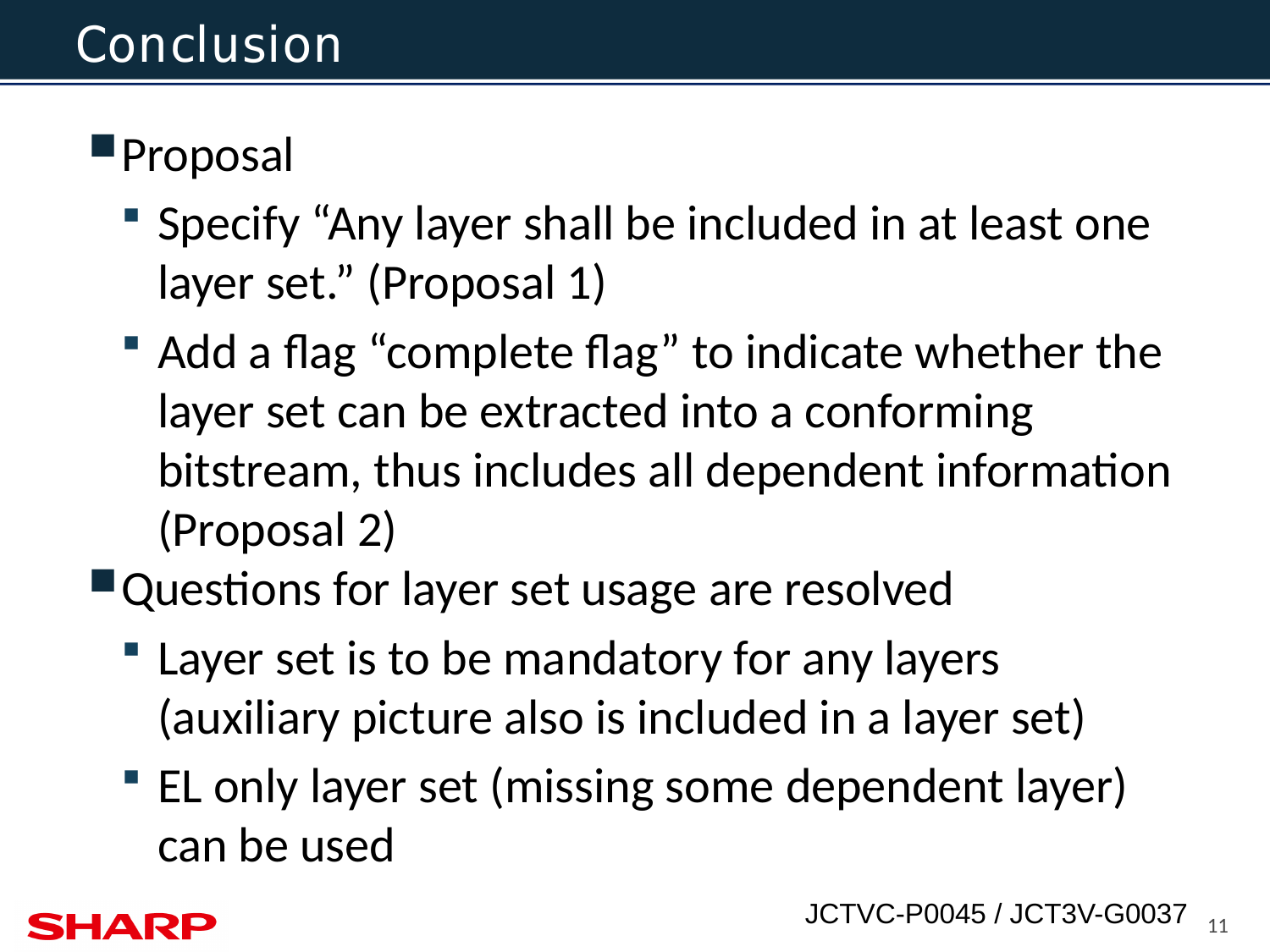

# Conclusion
Proposal
Specify “Any layer shall be included in at least one layer set.” (Proposal 1)
Add a flag “complete flag” to indicate whether the layer set can be extracted into a conforming bitstream, thus includes all dependent information (Proposal 2)
Questions for layer set usage are resolved
Layer set is to be mandatory for any layers (auxiliary picture also is included in a layer set)
EL only layer set (missing some dependent layer) can be used

11